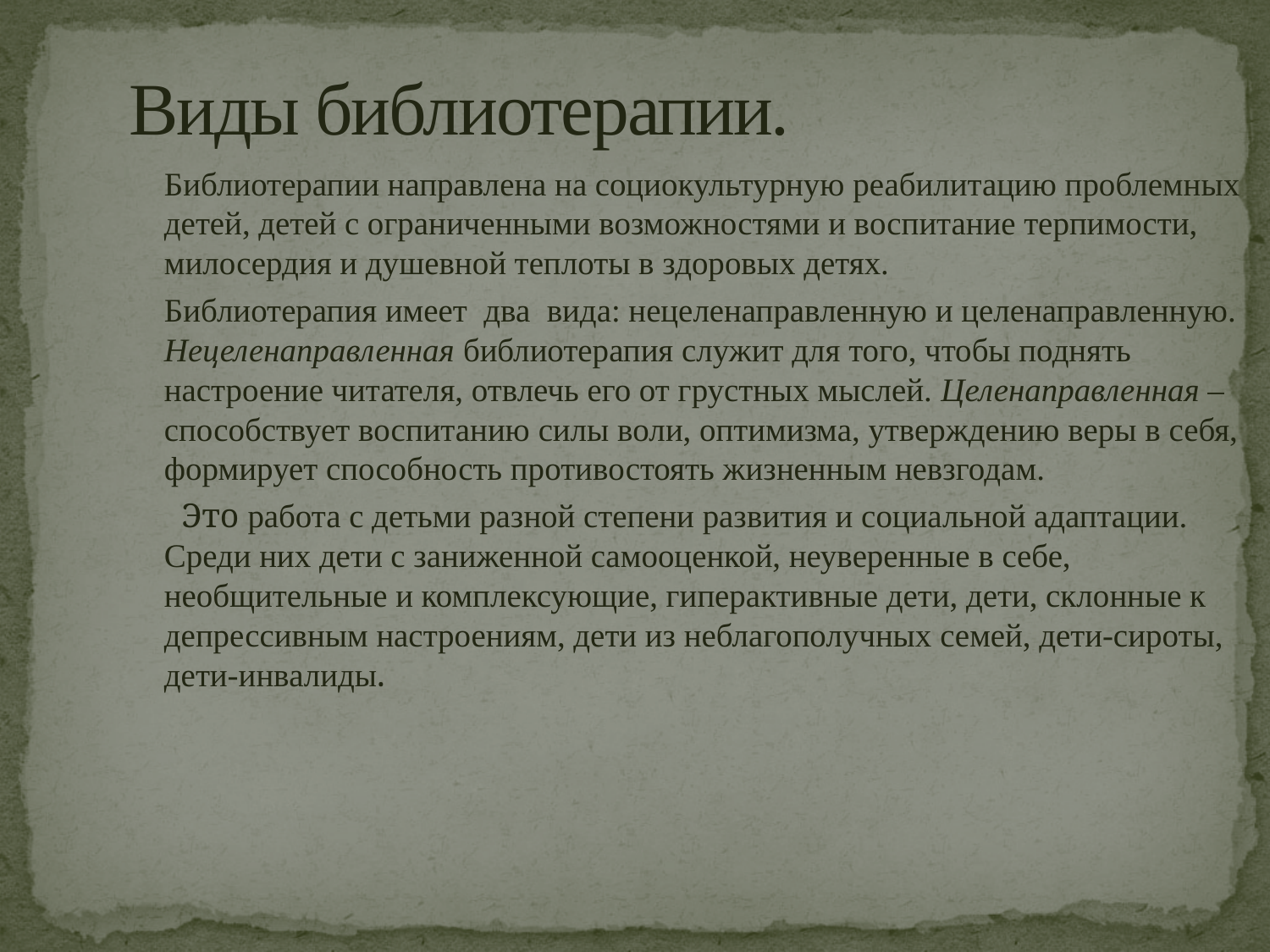

Виды библиотерапии.
	Библиотерапии направлена на социокультурную реабилитацию проблемных детей, детей с ограниченными возможностями и воспитание терпимости, милосердия и душевной теплоты в здоровых детях.
	Библиотерапия имеет  два  вида: нецеленаправленную и целенаправленную. Нецеленаправленная библиотерапия служит для того, чтобы поднять настроение читателя, отвлечь его от грустных мыслей. Целенаправленная – способствует воспитанию силы воли, оптимизма, утверждению веры в себя, формирует способность противостоять жизненным невзгодам.
	  Это работа с детьми разной степени развития и социальной адаптации. Среди них дети с заниженной самооценкой, неуверенные в себе, необщительные и комплексующие, гиперактивные дети, дети, склонные к депрессивным настроениям, дети из неблагополучных семей, дети-сироты, дети-инвалиды.